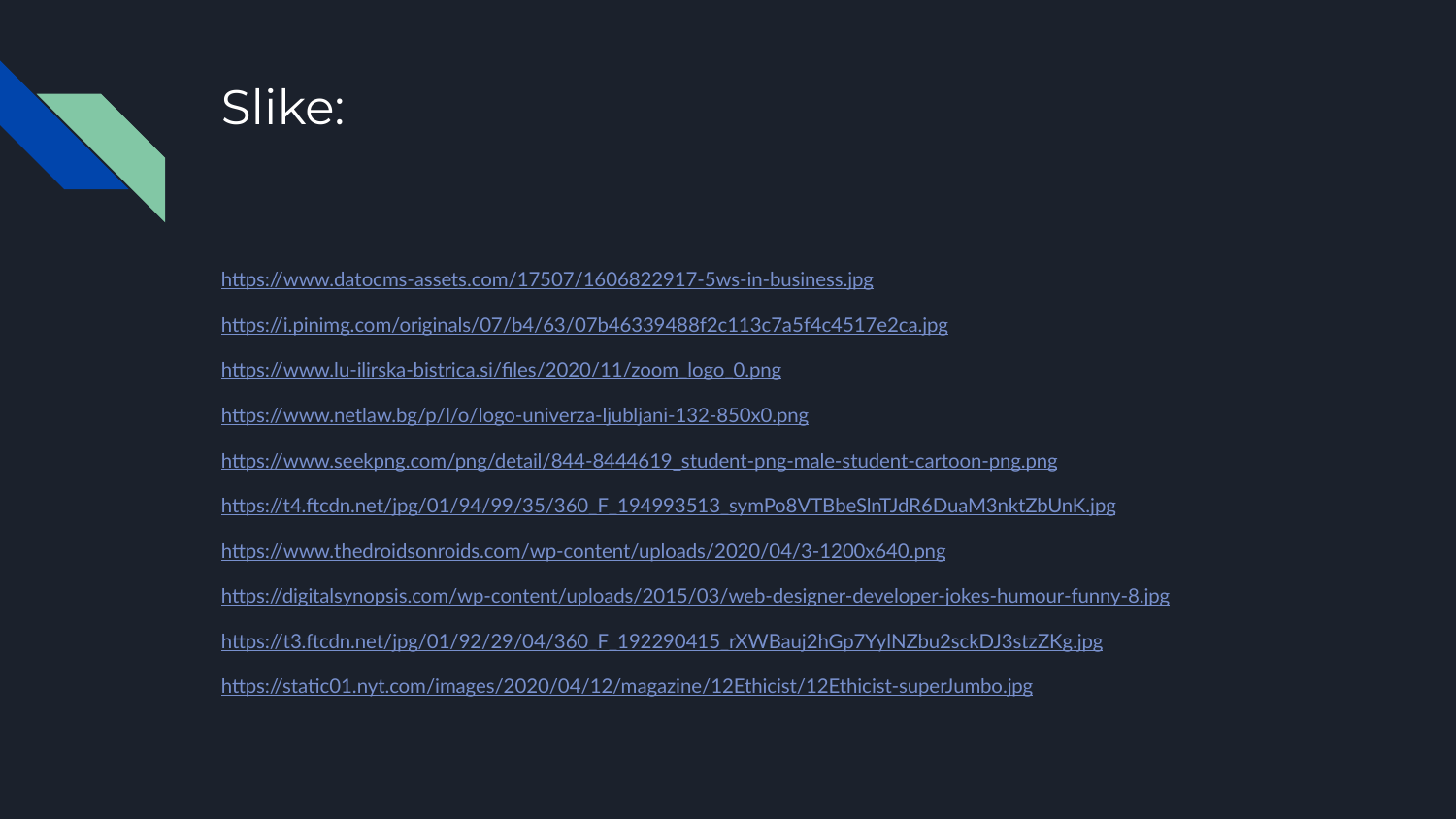

# Slike:
https://www.datocms-assets.com/17507/1606822917-5ws-in-business.jpg
https://i.pinimg.com/originals/07/b4/63/07b46339488f2c113c7a5f4c4517e2ca.jpg
https://www.lu-ilirska-bistrica.si/files/2020/11/zoom_logo_0.png
https://www.netlaw.bg/p/l/o/logo-univerza-ljubljani-132-850x0.png
https://www.seekpng.com/png/detail/844-8444619_student-png-male-student-cartoon-png.png
https://t4.ftcdn.net/jpg/01/94/99/35/360_F_194993513_symPo8VTBbeSlnTJdR6DuaM3nktZbUnK.jpg
https://www.thedroidsonroids.com/wp-content/uploads/2020/04/3-1200x640.png
https://digitalsynopsis.com/wp-content/uploads/2015/03/web-designer-developer-jokes-humour-funny-8.jpg
https://t3.ftcdn.net/jpg/01/92/29/04/360_F_192290415_rXWBauj2hGp7YylNZbu2sckDJ3stzZKg.jpg
https://static01.nyt.com/images/2020/04/12/magazine/12Ethicist/12Ethicist-superJumbo.jpg